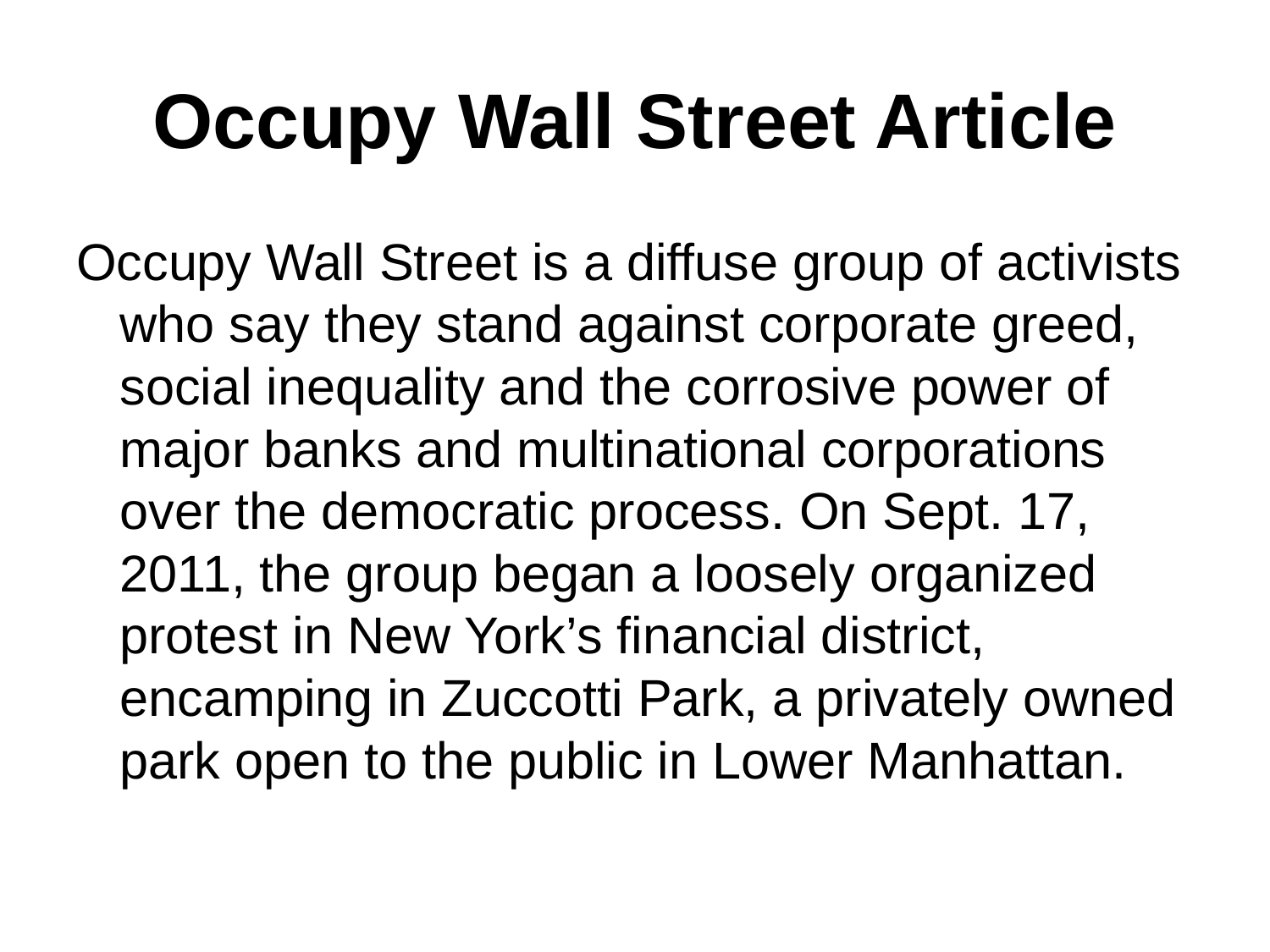

# Occupy Wall Street Article
Occupy Wall Street is a diffuse group of activists who say they stand against corporate greed, social inequality and the corrosive power of major banks and multinational corporations over the democratic process. On Sept. 17, 2011, the group began a loosely organized protest in New York’s financial district, encamping in Zuccotti Park, a privately owned park open to the public in Lower Manhattan.